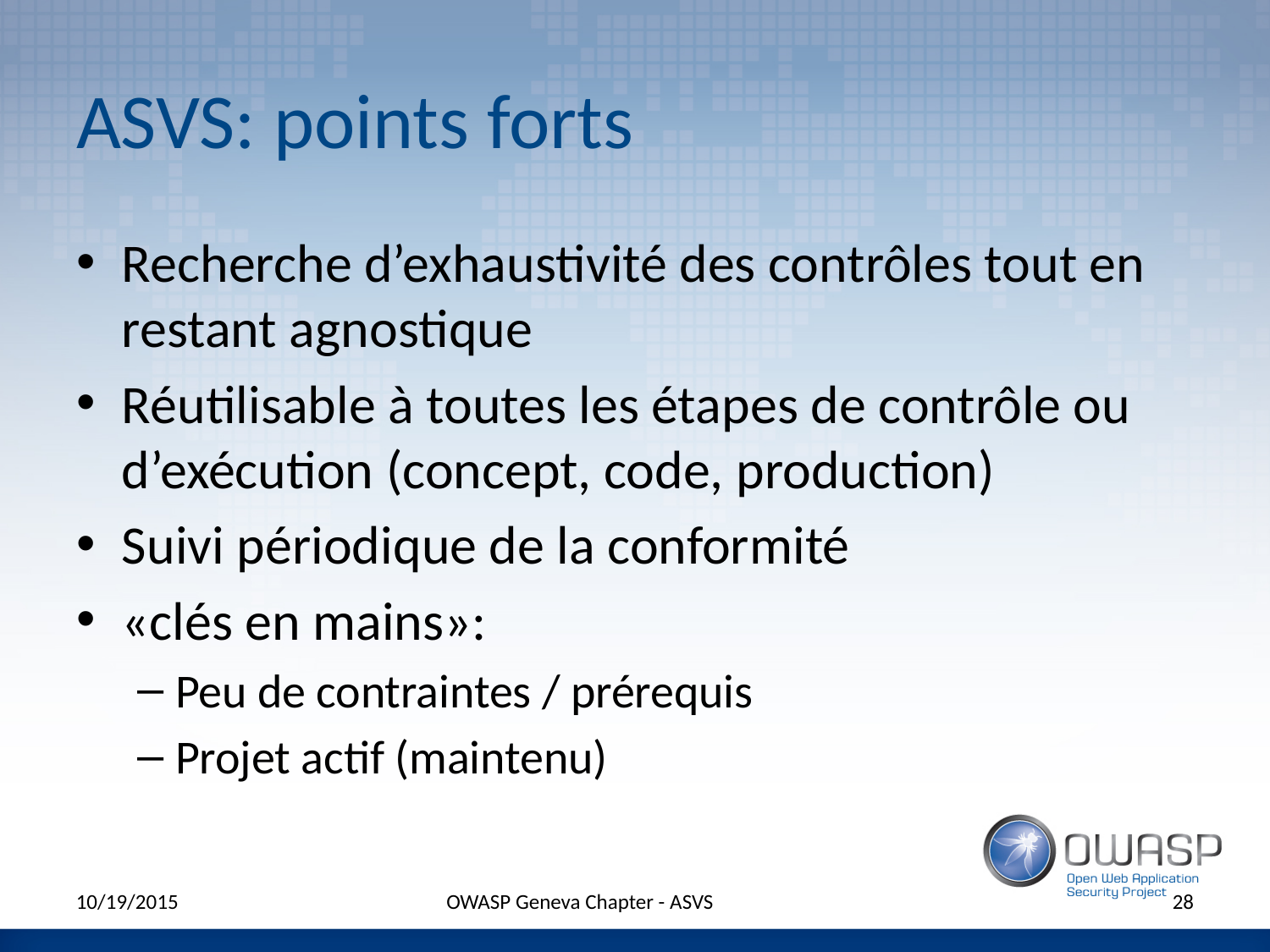

# ASVS: points forts
Recherche d’exhaustivité des contrôles tout en restant agnostique
Réutilisable à toutes les étapes de contrôle ou d’exécution (concept, code, production)
Suivi périodique de la conformité
«clés en mains»:
Peu de contraintes / prérequis
Projet actif (maintenu)
10/19/2015
OWASP Geneva Chapter - ASVS
28